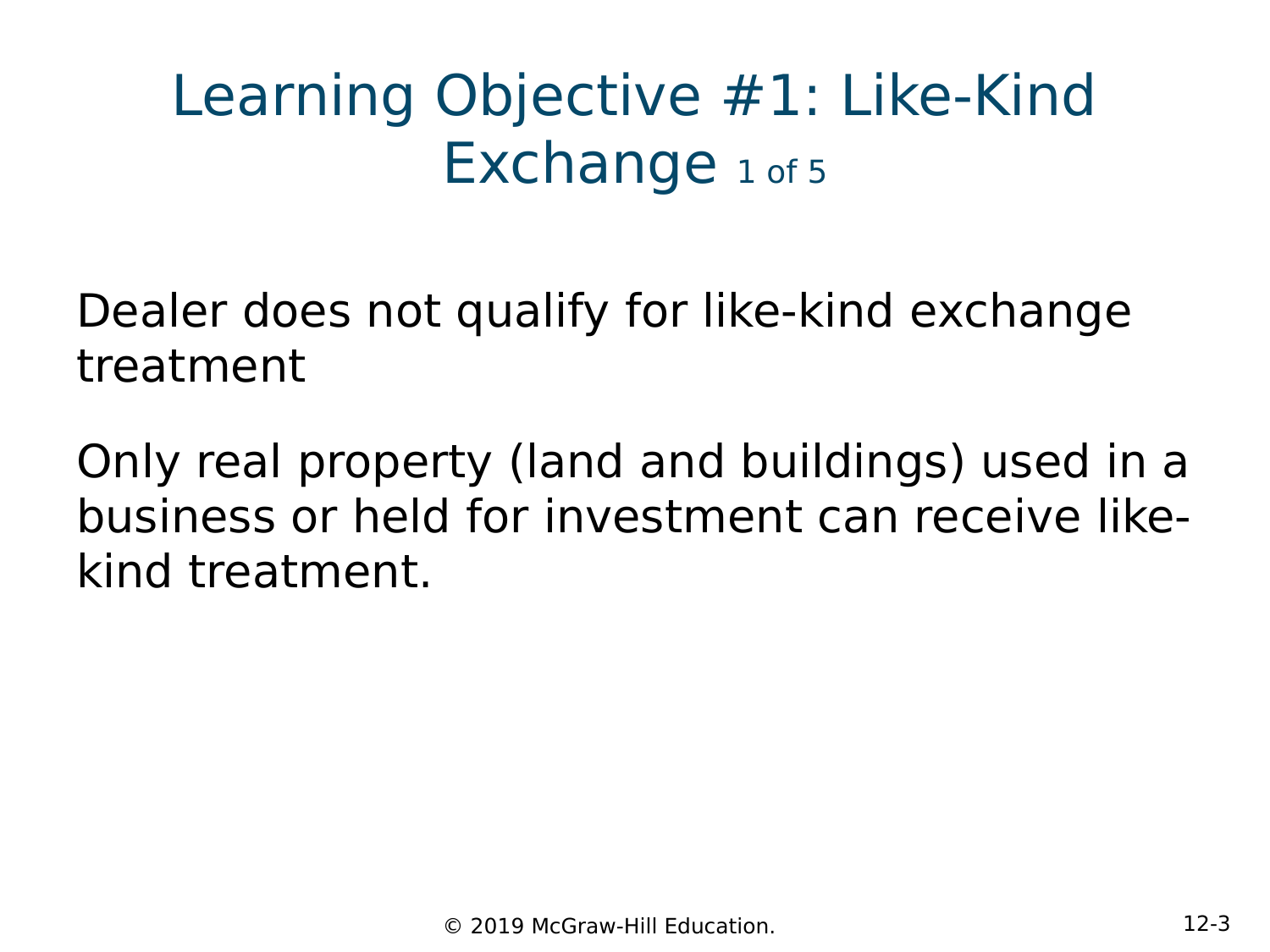

# Learning Objective #1: Like-Kind Exchange 1 of 5
Dealer does not qualify for like-kind exchange treatment
Only real property (land and buildings) used in a business or held for investment can receive like-kind treatment.